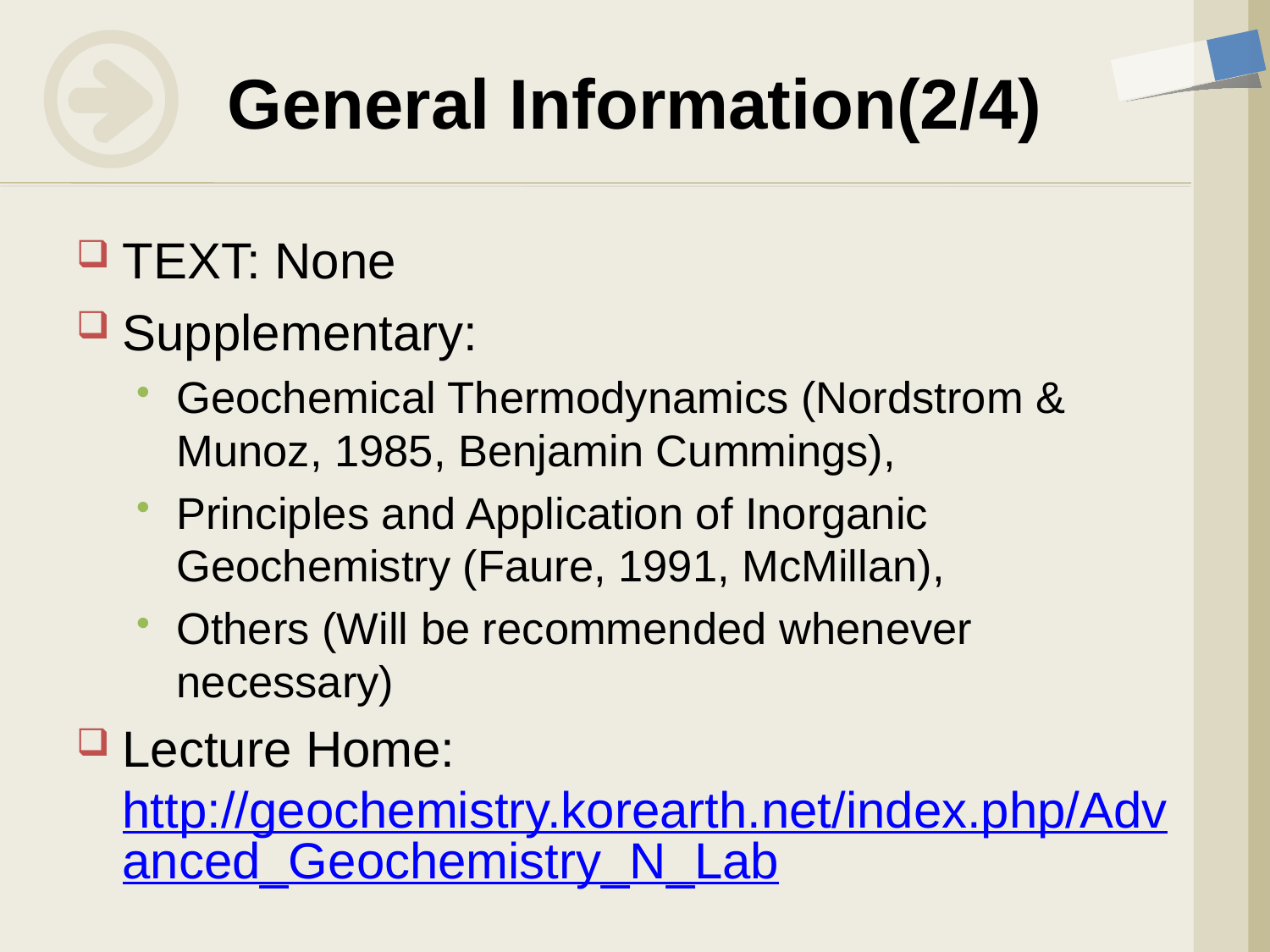

# General Information(2/4)
TEXT: None
Supplementary:
Geochemical Thermodynamics (Nordstrom & Munoz, 1985, Benjamin Cummings),
Principles and Application of Inorganic Geochemistry (Faure, 1991, McMillan),
Others (Will be recommended whenever necessary)
Lecture Home: http://geochemistry.korearth.net/index.php/Advanced_Geochemistry_N_Lab